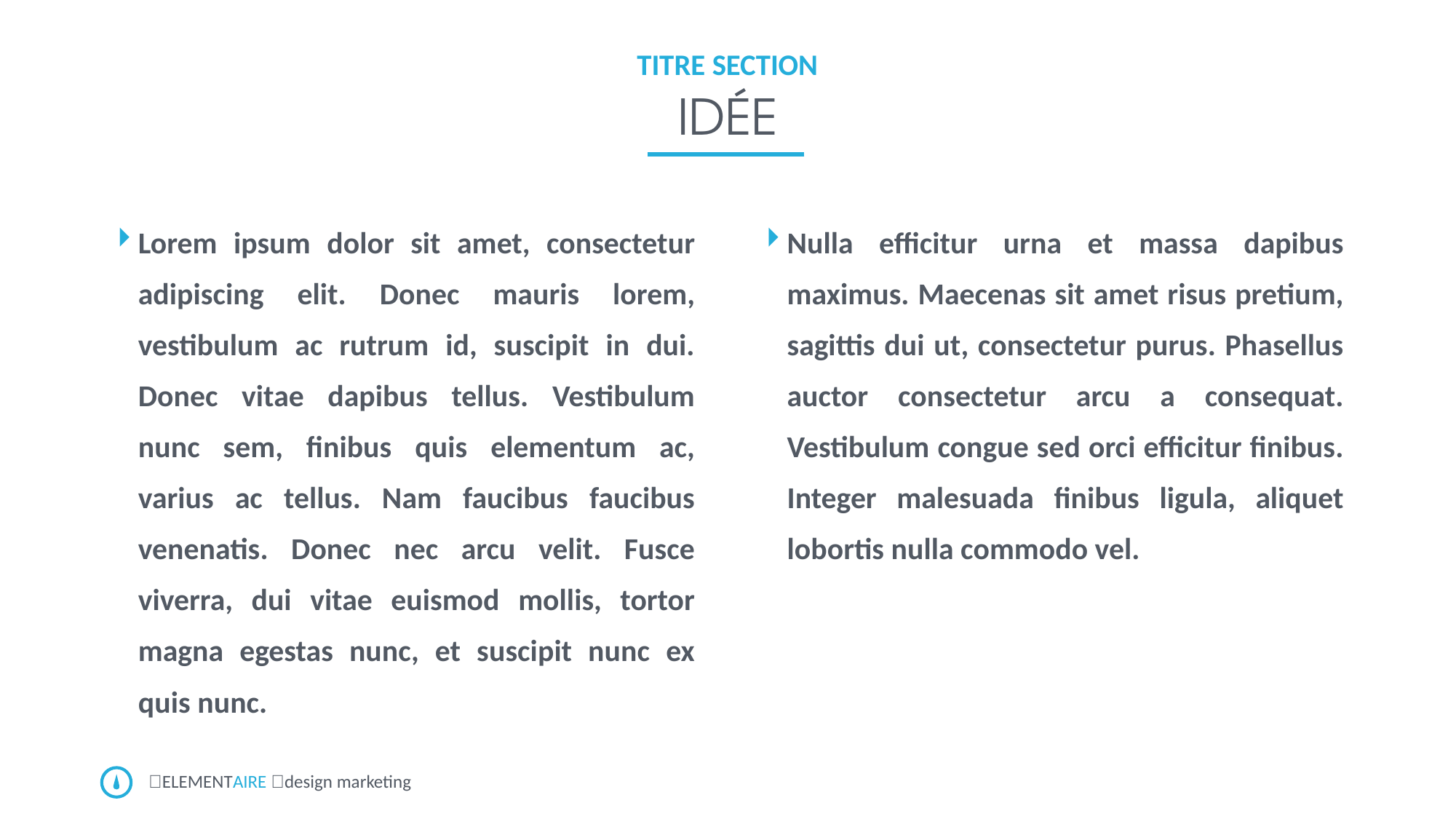

Titre section
# Idée
Lorem ipsum dolor sit amet, consectetur adipiscing elit. Donec mauris lorem, vestibulum ac rutrum id, suscipit in dui. Donec vitae dapibus tellus. Vestibulum nunc sem, finibus quis elementum ac, varius ac tellus. Nam faucibus faucibus venenatis. Donec nec arcu velit. Fusce viverra, dui vitae euismod mollis, tortor magna egestas nunc, et suscipit nunc ex quis nunc.
Nulla efficitur urna et massa dapibus maximus. Maecenas sit amet risus pretium, sagittis dui ut, consectetur purus. Phasellus auctor consectetur arcu a consequat. Vestibulum congue sed orci efficitur finibus. Integer malesuada finibus ligula, aliquet lobortis nulla commodo vel.